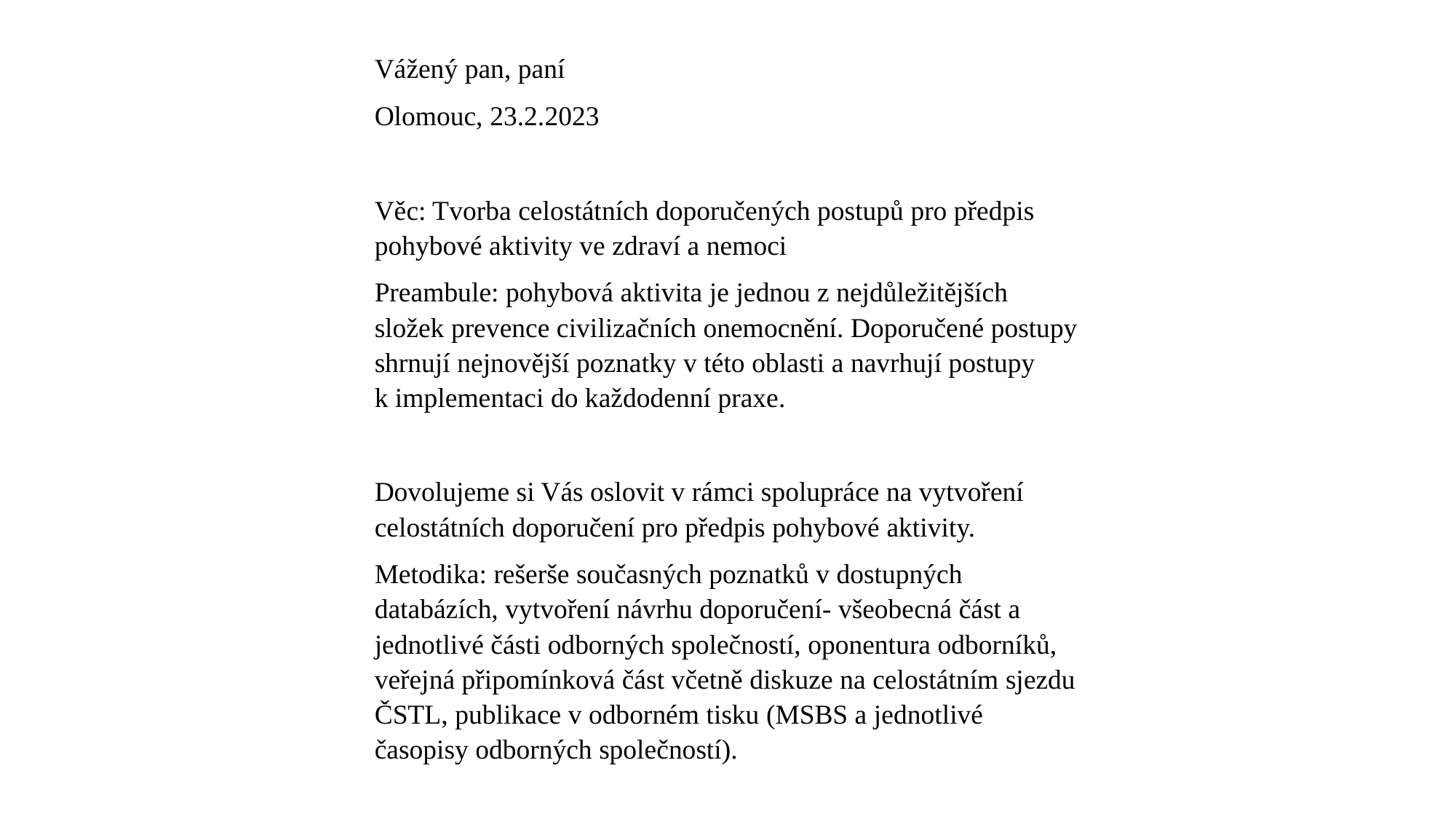

Vážený pan, paní
Olomouc, 23.2.2023

Věc: Tvorba celostátních doporučených postupů pro předpis pohybové aktivity ve zdraví a nemoci
Preambule: pohybová aktivita je jednou z nejdůležitějších složek prevence civilizačních onemocnění. Doporučené postupy shrnují nejnovější poznatky v této oblasti a navrhují postupy k implementaci do každodenní praxe.

Dovolujeme si Vás oslovit v rámci spolupráce na vytvoření celostátních doporučení pro předpis pohybové aktivity.
Metodika: rešerše současných poznatků v dostupných databázích, vytvoření návrhu doporučení- všeobecná část a jednotlivé části odborných společností, oponentura odborníků, veřejná připomínková část včetně diskuze na celostátním sjezdu ČSTL, publikace v odborném tisku (MSBS a jednotlivé časopisy odborných společností).